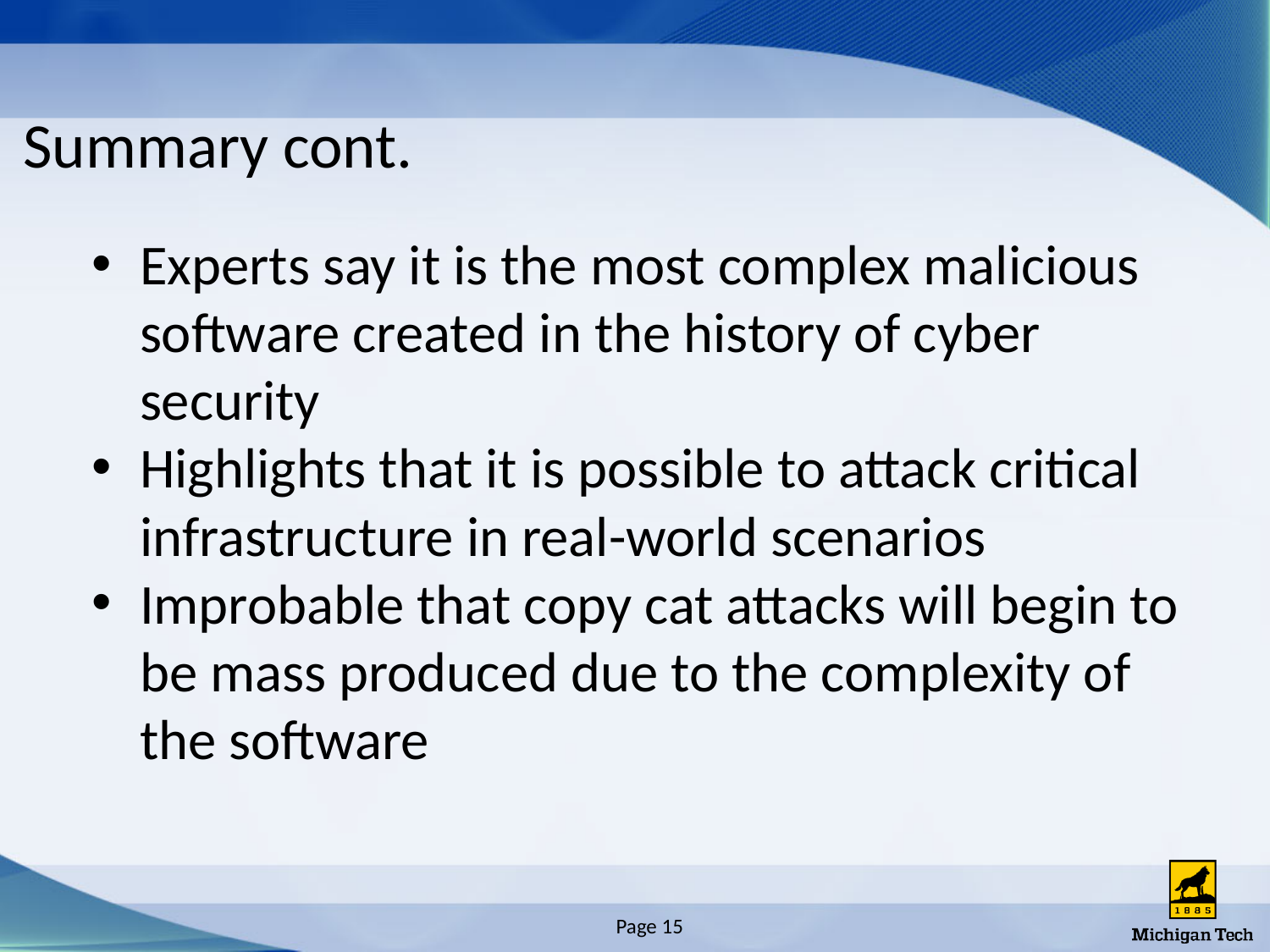

# Summary cont.
Experts say it is the most complex malicious software created in the history of cyber security
Highlights that it is possible to attack critical infrastructure in real-world scenarios
Improbable that copy cat attacks will begin to be mass produced due to the complexity of the software